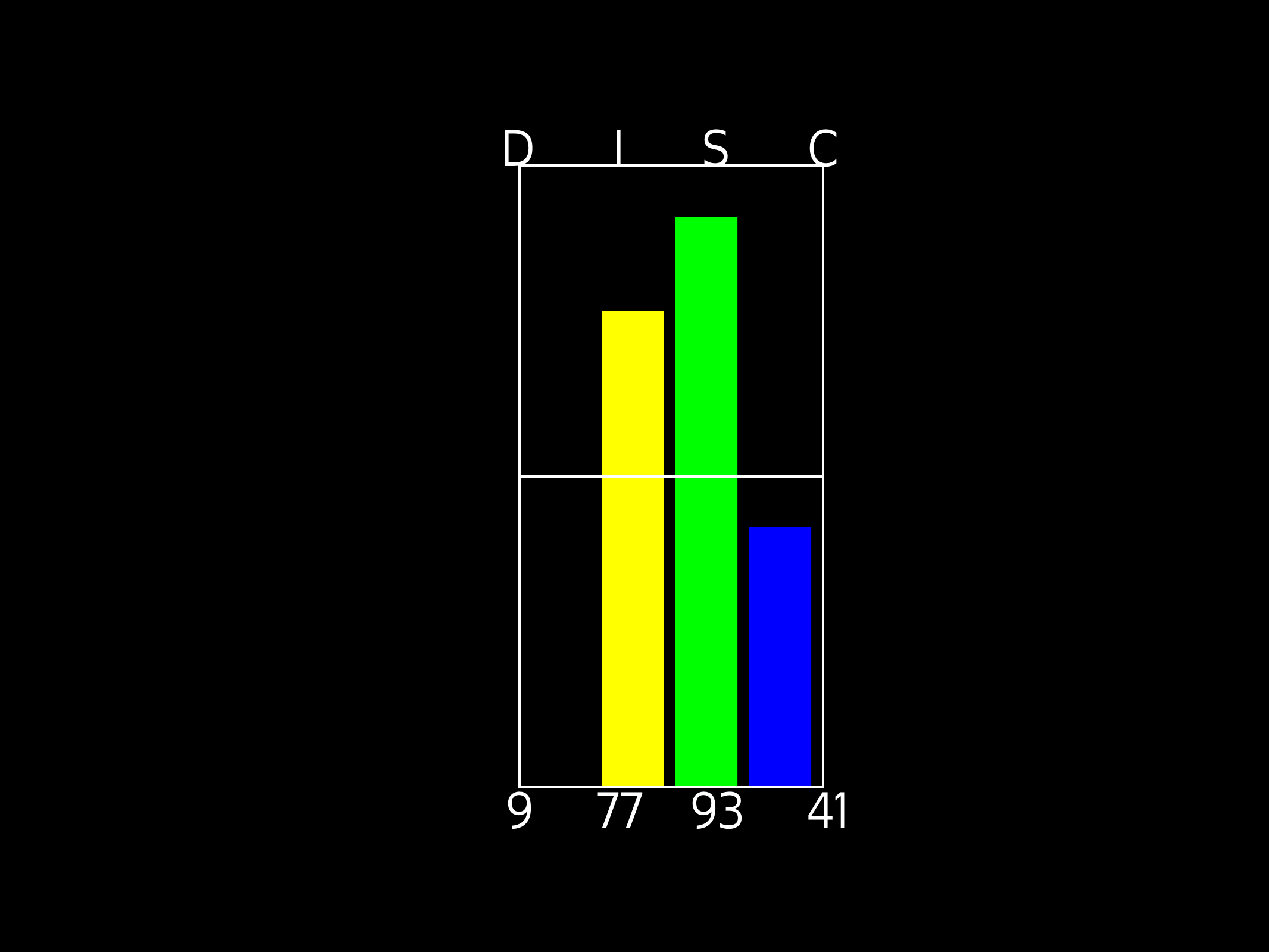

D     I     S     C
100
90
80
70
60
50
40
30
20
10
0

9    77   93    41